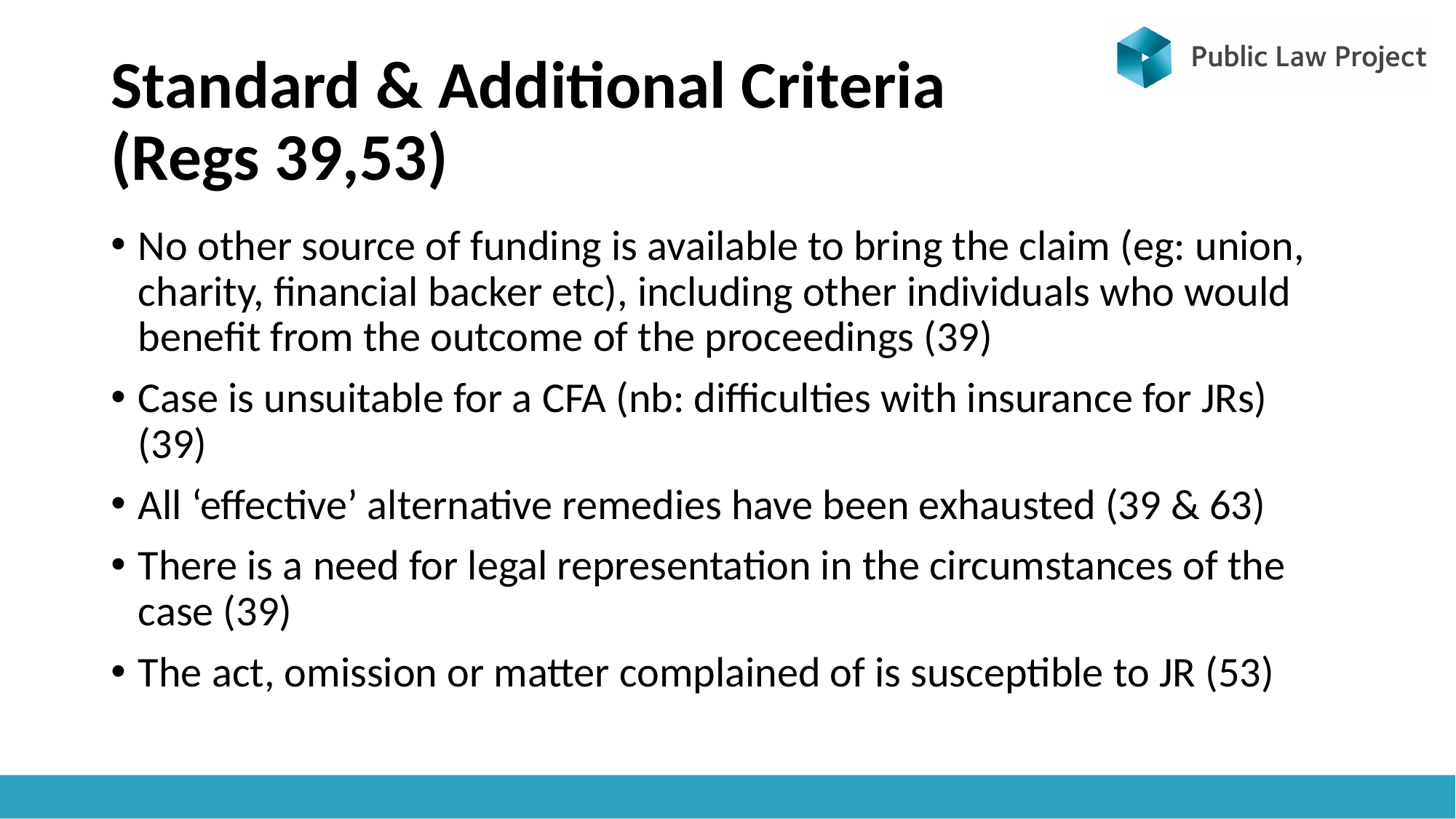

# Standard & Additional Criteria (Regs 39,53)
No other source of funding is available to bring the claim (eg: union, charity, financial backer etc), including other individuals who would benefit from the outcome of the proceedings (39)
Case is unsuitable for a CFA (nb: difficulties with insurance for JRs) (39)
All ‘effective’ alternative remedies have been exhausted (39 & 63)
There is a need for legal representation in the circumstances of the case (39)
The act, omission or matter complained of is susceptible to JR (53)